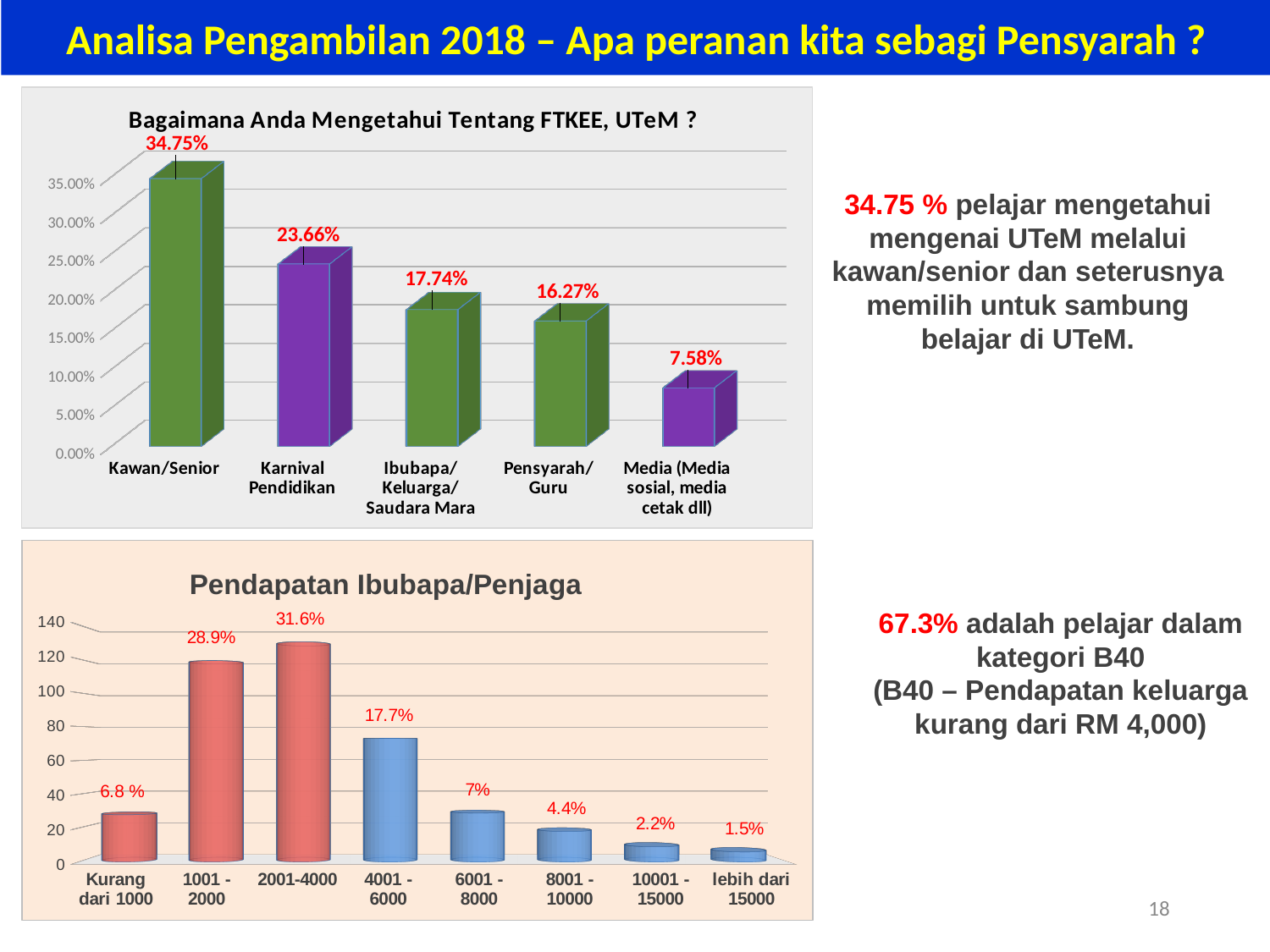

Analisa Pengambilan 2018 – Apa peranan kita sebagi Pensyarah ?

[unsupported chart]

34.75 % pelajar mengetahui mengenai UTeM melalui kawan/senior dan seterusnya memilih untuk sambung belajar di UTeM.

[unsupported chart]

67.3% adalah pelajar dalam kategori B40
(B40 – Pendapatan keluarga kurang dari RM 4,000)
18